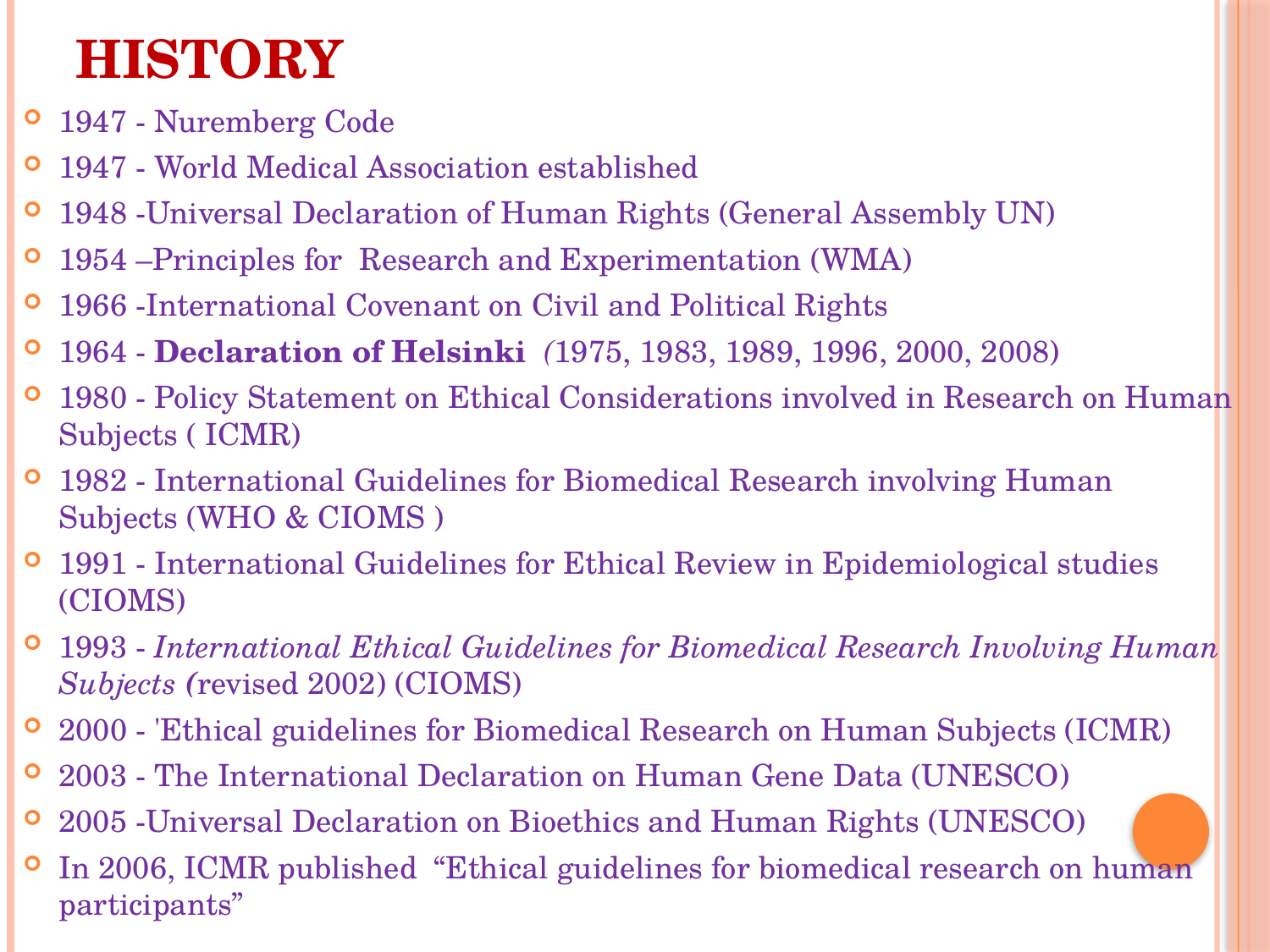

# History
1947 - Nuremberg Code
1947 - World Medical Association established
1948 -Universal Declaration of Human Rights (General Assembly UN)
1954 –Principles for  Research and Experimentation (WMA)
1966 -International Covenant on Civil and Political Rights
1964 - Declaration of Helsinki  (1975, 1983, 1989, 1996, 2000, 2008)
1980 - Policy Statement on Ethical Considerations involved in Research on Human Subjects ( ICMR)
1982 - International Guidelines for Biomedical Research involving Human Subjects (WHO & CIOMS )
1991 - International Guidelines for Ethical Review in Epidemiological studies (CIOMS)
1993 - International Ethical Guidelines for Biomedical Research Involving Human Subjects (revised 2002) (CIOMS)
2000 - 'Ethical guidelines for Biomedical Research on Human Subjects (ICMR)
2003 - The International Declaration on Human Gene Data (UNESCO)
2005 -Universal Declaration on Bioethics and Human Rights (UNESCO)
In 2006, ICMR published  “Ethical guidelines for biomedical research on human participants”